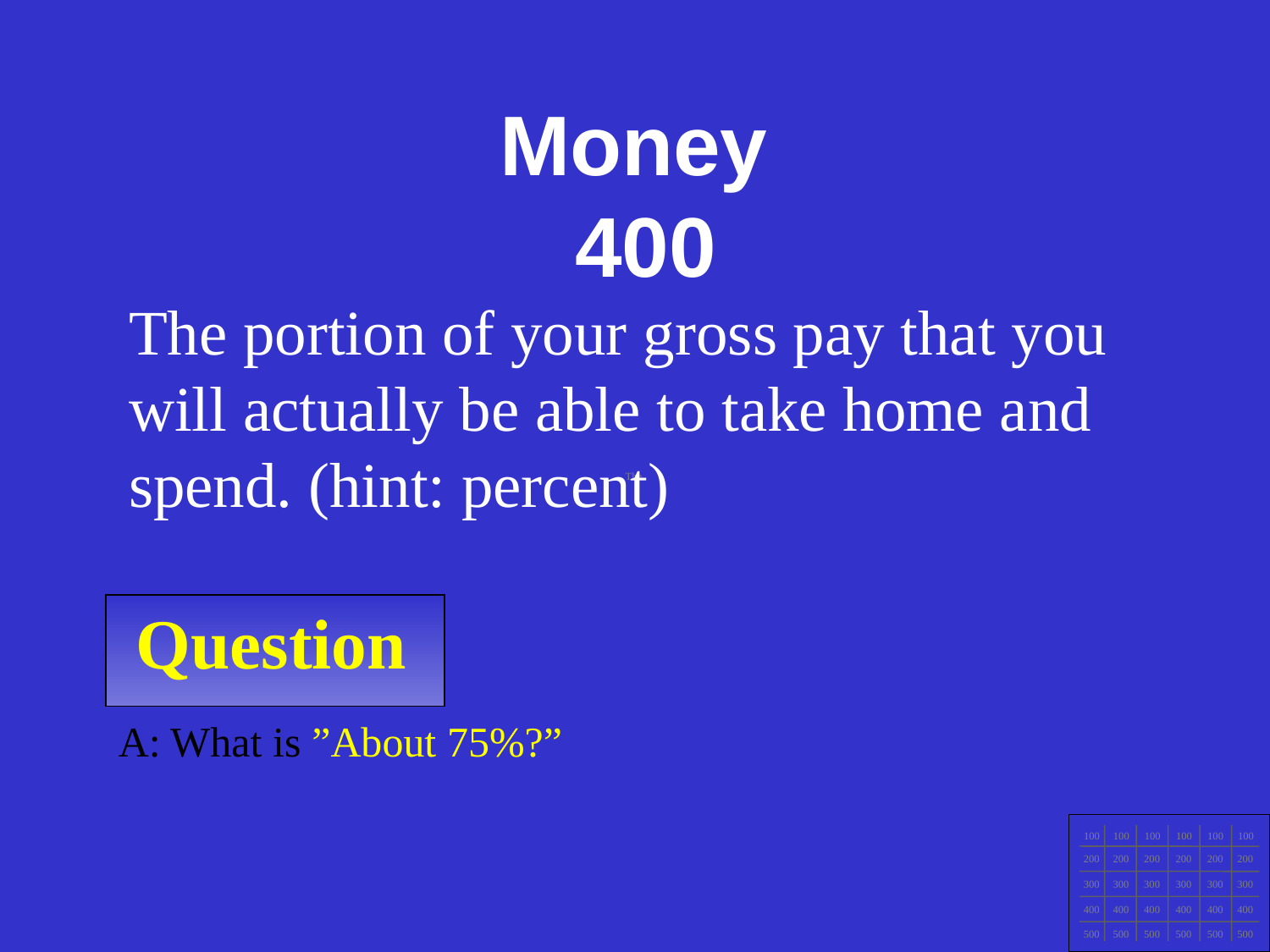

The
Money
400
The portion of your gross pay that you will actually be able to take home and spend. (hint: percent)
Question

A: What is ”About 75%?”

100
100
100
100
100
100

200
200
200
200
200
200

300
300
300
300
300
300

400
400
400
400
400
400

500
500
500
500
500
500